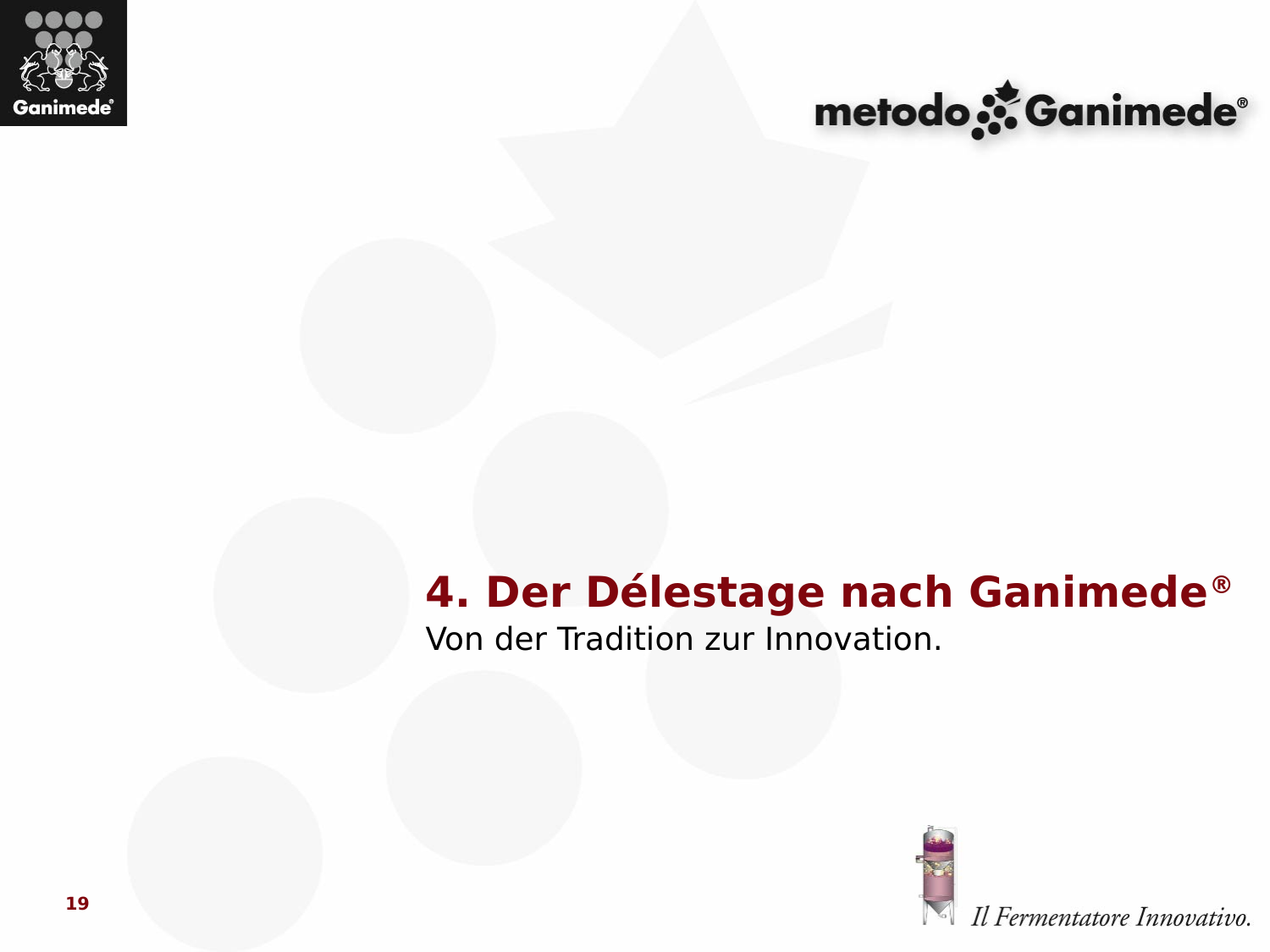

# 4. Der Délestage nach Ganimede® Von der Tradition zur Innovation.
19